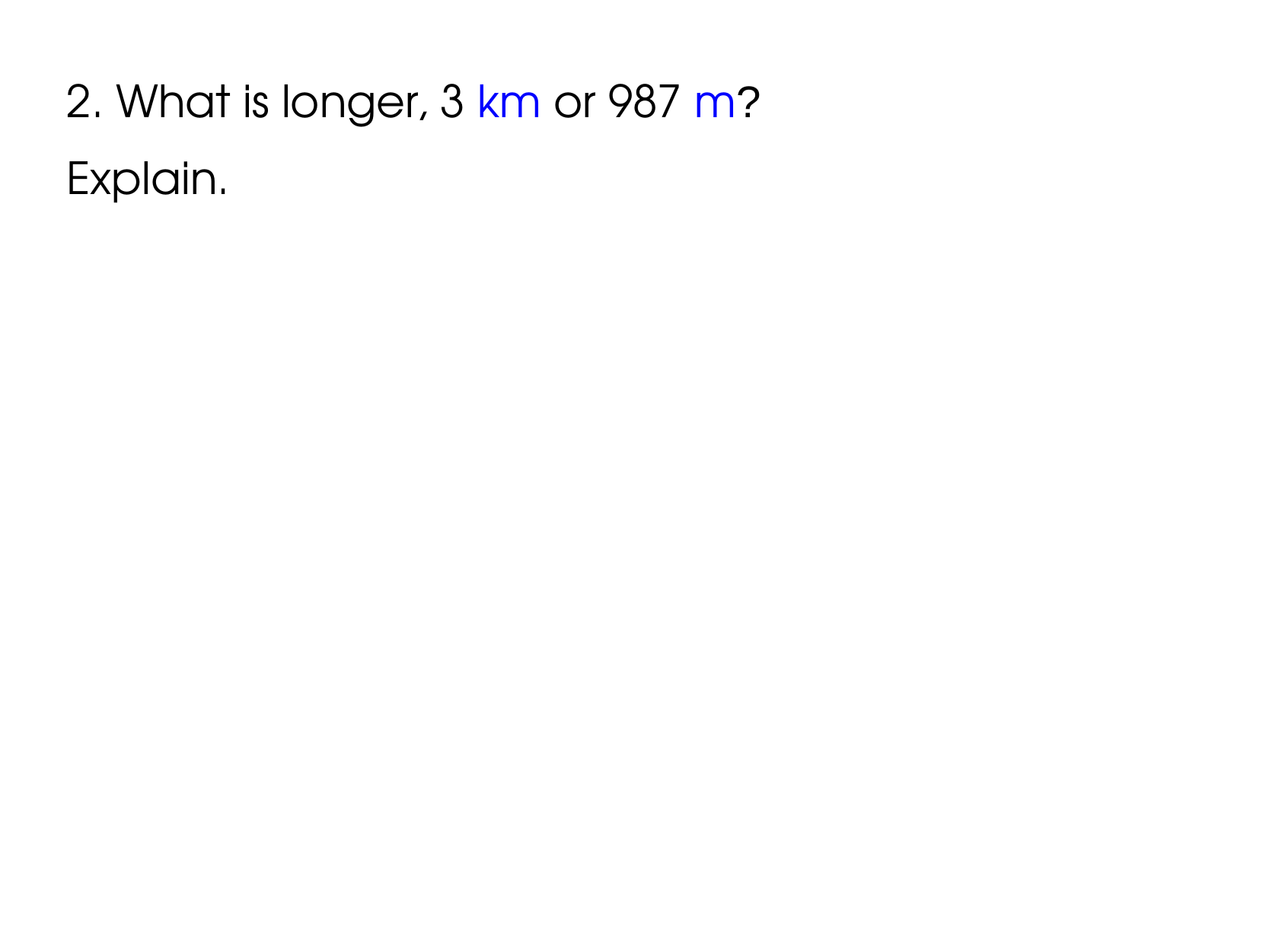

2. What is longer, 3 km or 987 m?
Explain.